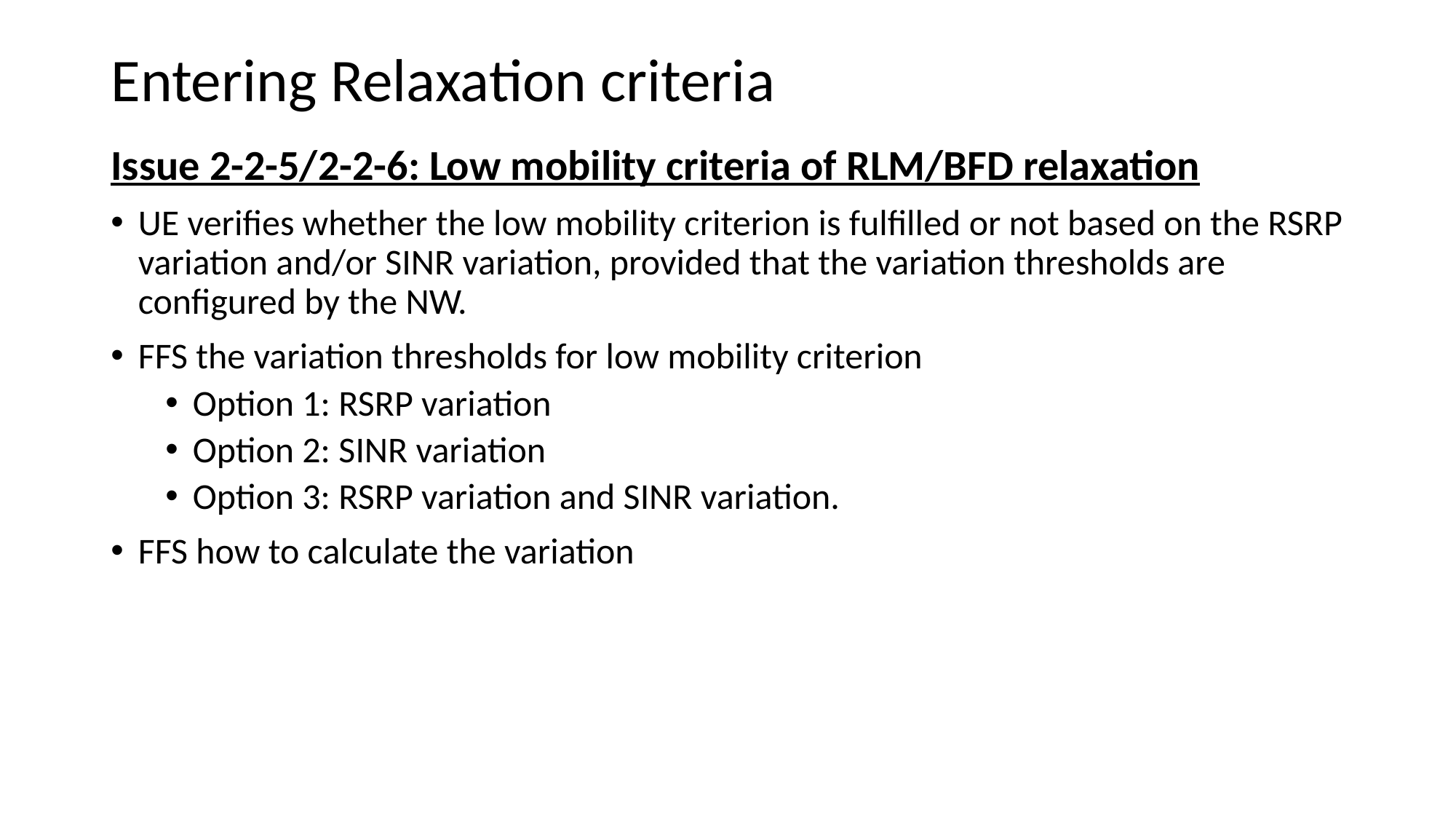

# Entering Relaxation criteria
Issue 2-2-5/2-2-6: Low mobility criteria of RLM/BFD relaxation
UE verifies whether the low mobility criterion is fulfilled or not based on the RSRP variation and/or SINR variation, provided that the variation thresholds are configured by the NW.
FFS the variation thresholds for low mobility criterion
Option 1: RSRP variation
Option 2: SINR variation
Option 3: RSRP variation and SINR variation.
FFS how to calculate the variation